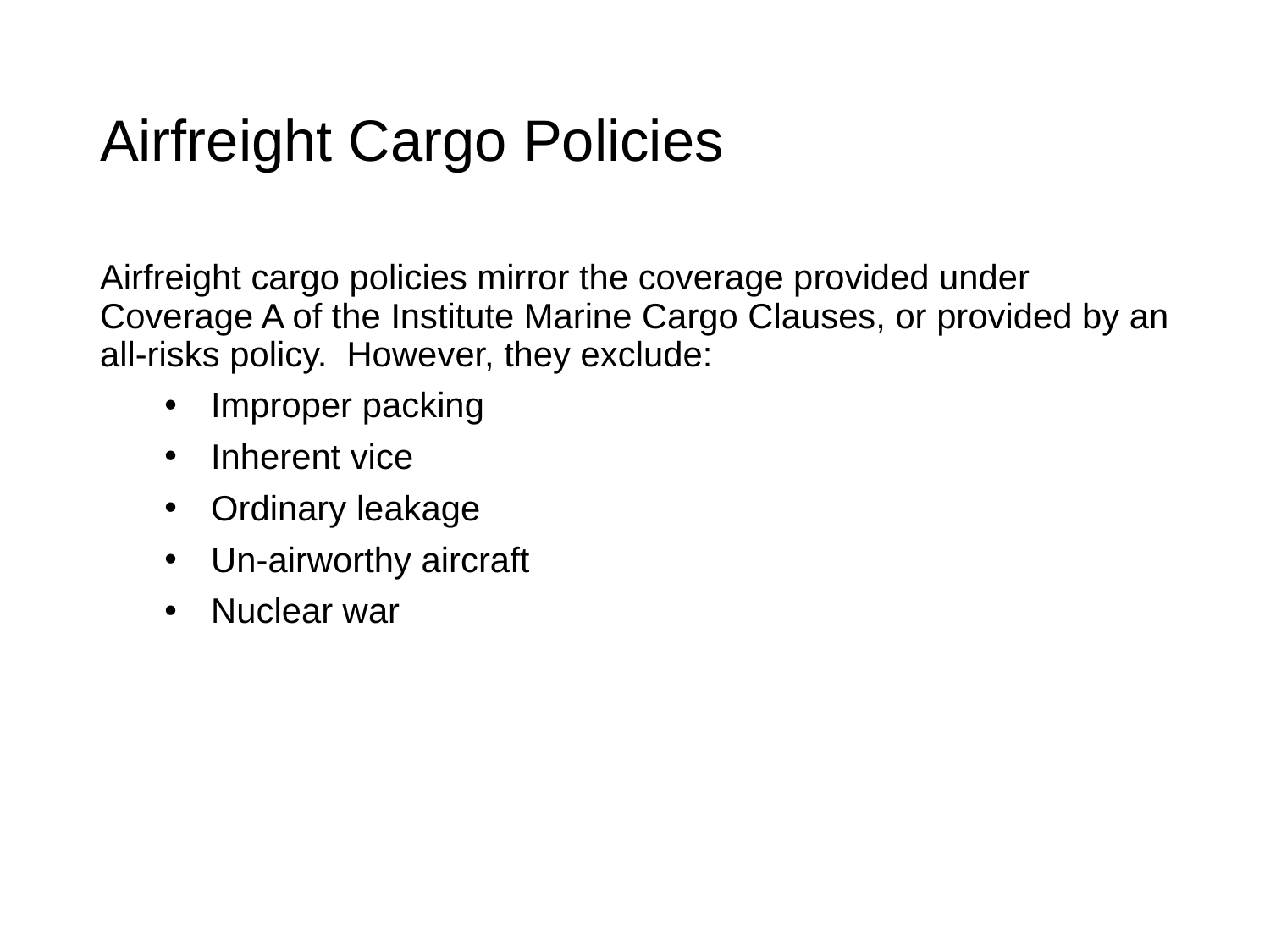

# Airfreight Cargo Policies
Airfreight cargo policies mirror the coverage provided under Coverage A of the Institute Marine Cargo Clauses, or provided by an all-risks policy.  However, they exclude:
Improper packing
Inherent vice
Ordinary leakage
Un-airworthy aircraft
Nuclear war